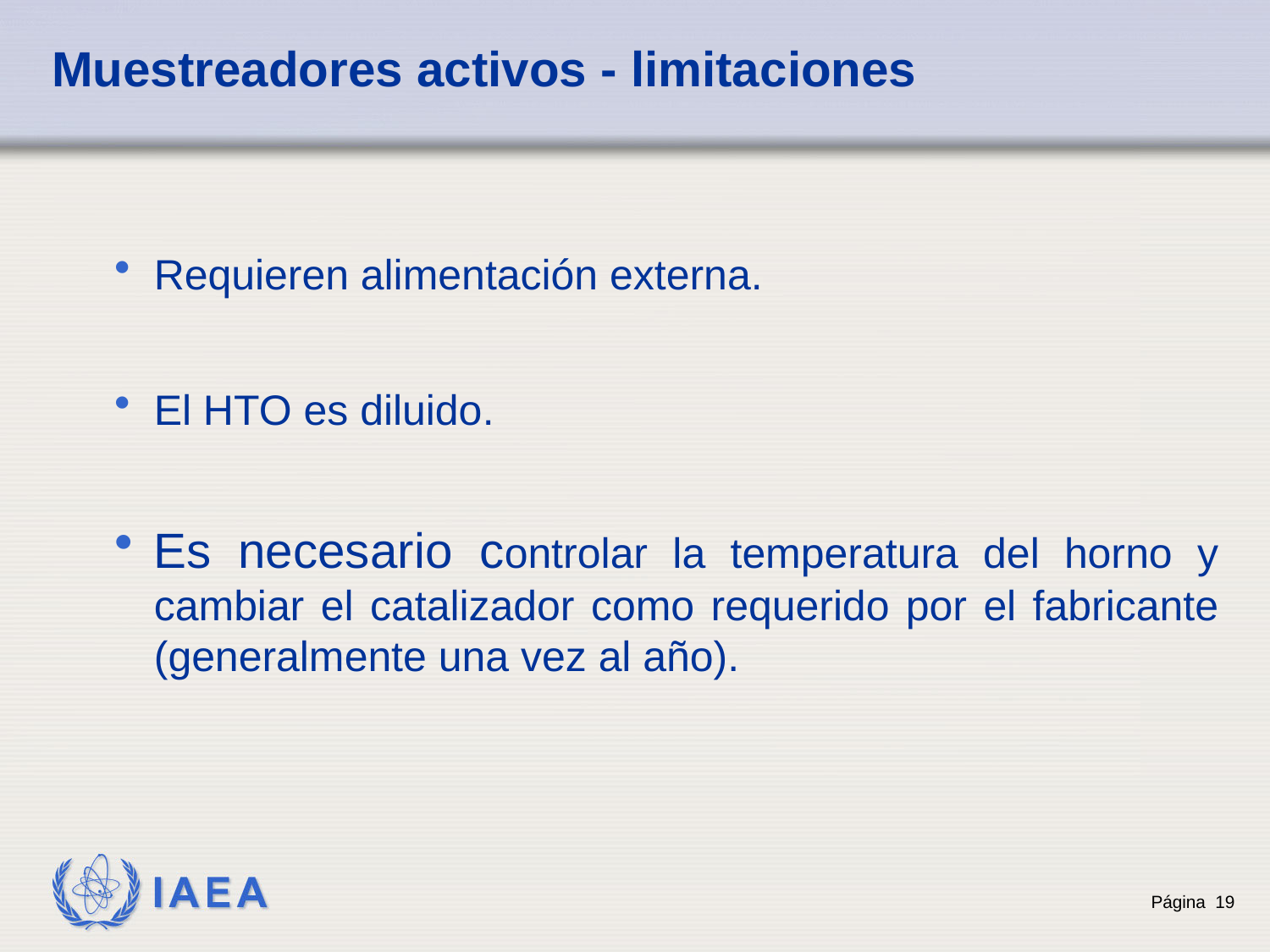

# Muestreadores activos - limitaciones
Requieren alimentación externa.

El HTO es diluido.

Es necesario controlar la temperatura del horno y cambiar el catalizador como requerido por el fabricante (generalmente una vez al año).
Página  19